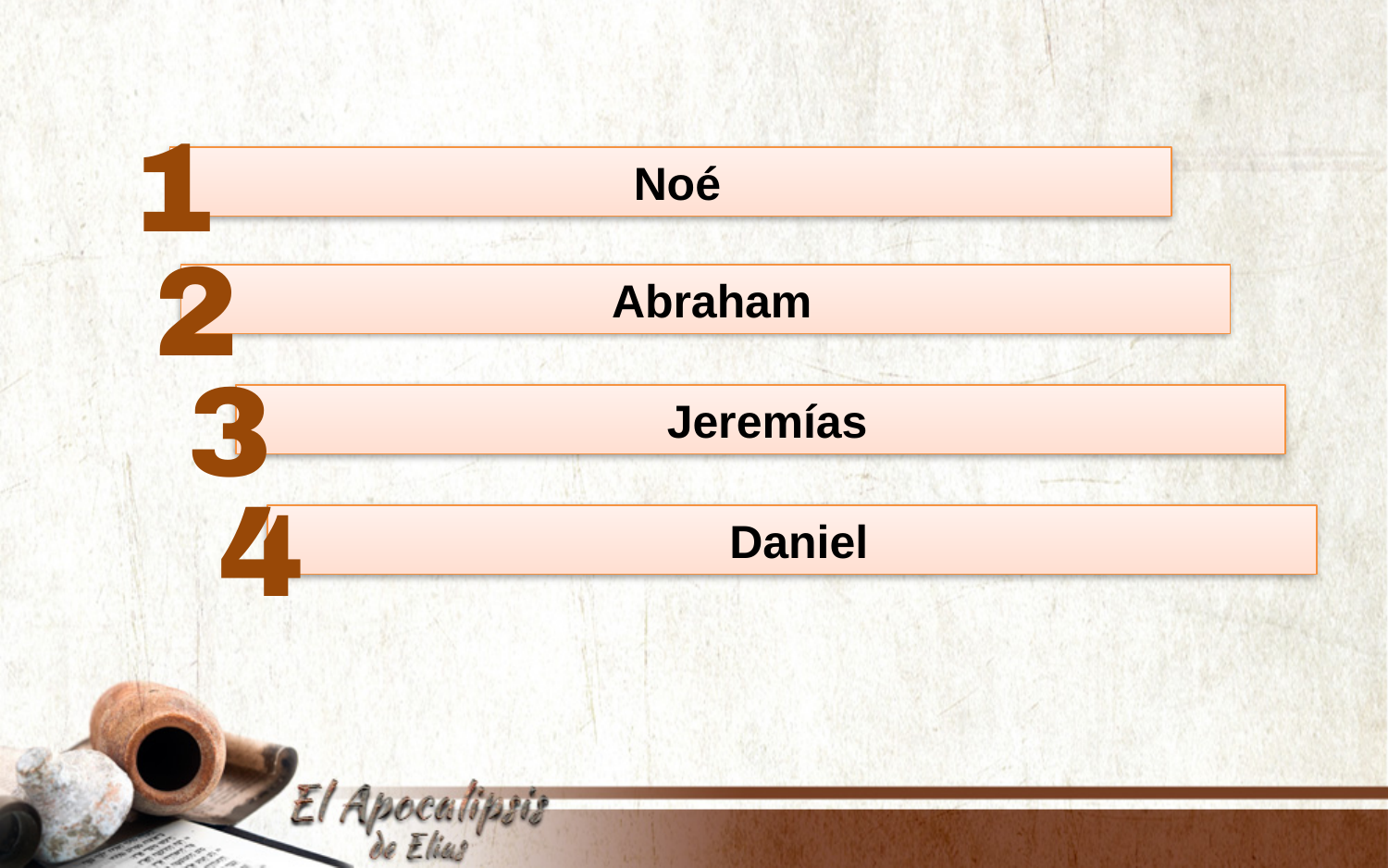

1
 Noé
2
 Abraham
3
 Jeremías
4
 Daniel